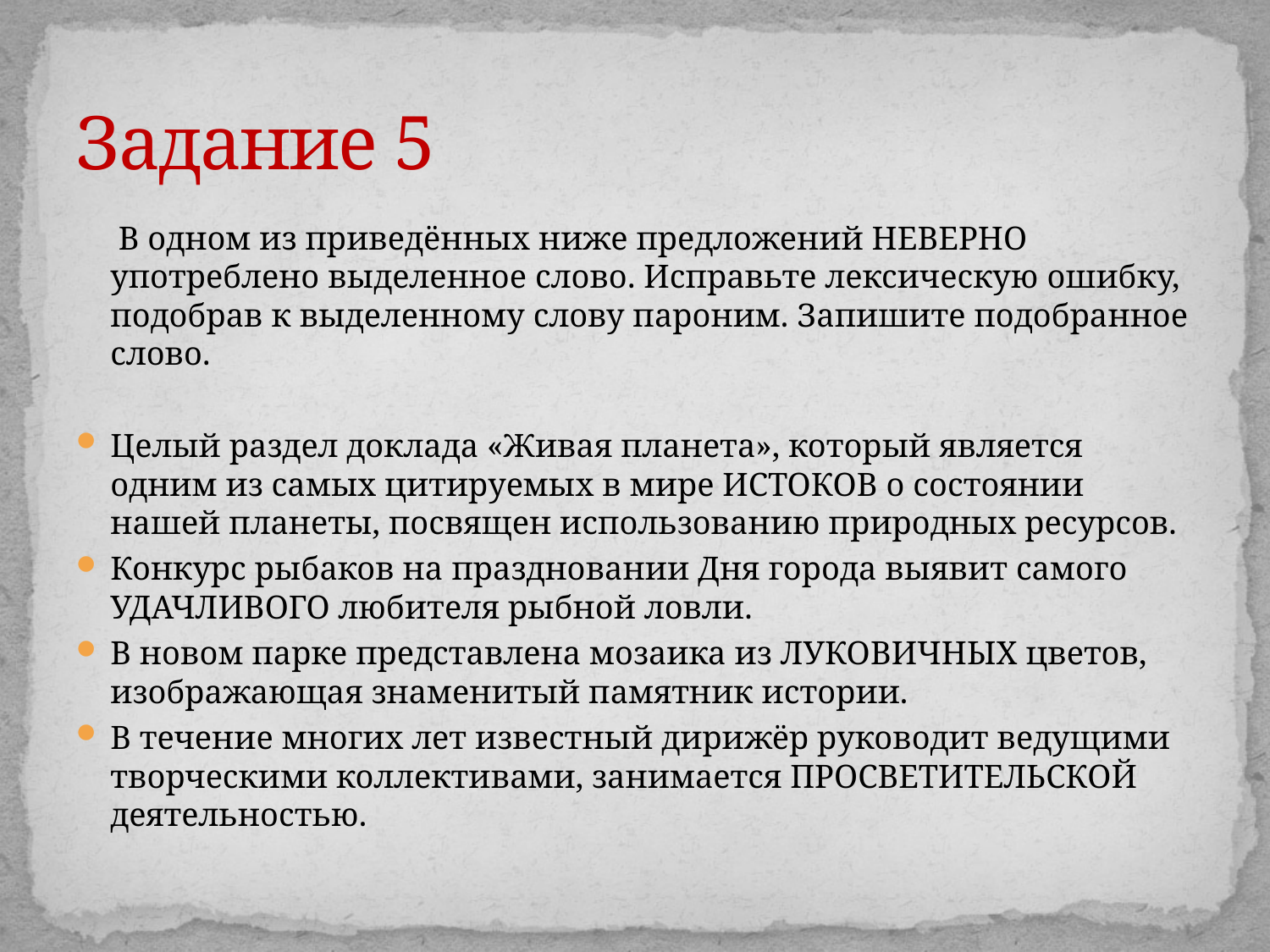

# Задание 5
     В одном из приведённых ниже предложений НЕВЕРНО употреблено выделенное слово. Исправьте лексическую ошибку, подобрав к выделенному слову пароним. Запишите подобранное слово.

Целый раздел доклада «Живая планета», который является одним из самых цитируемых в мире ИСТОКОВ о состоянии нашей планеты, посвящен использованию природных ресурсов.
Конкурс рыбаков на праздновании Дня города выявит самого УДАЧЛИВОГО любителя рыбной ловли.
В новом парке представлена мозаика из ЛУКОВИЧНЫХ цветов, изображающая знаменитый памятник истории.
В течение многих лет известный дирижёр руководит ведущими творческими коллективами, занимается ПРОСВЕТИТЕЛЬСКОЙ деятельностью.